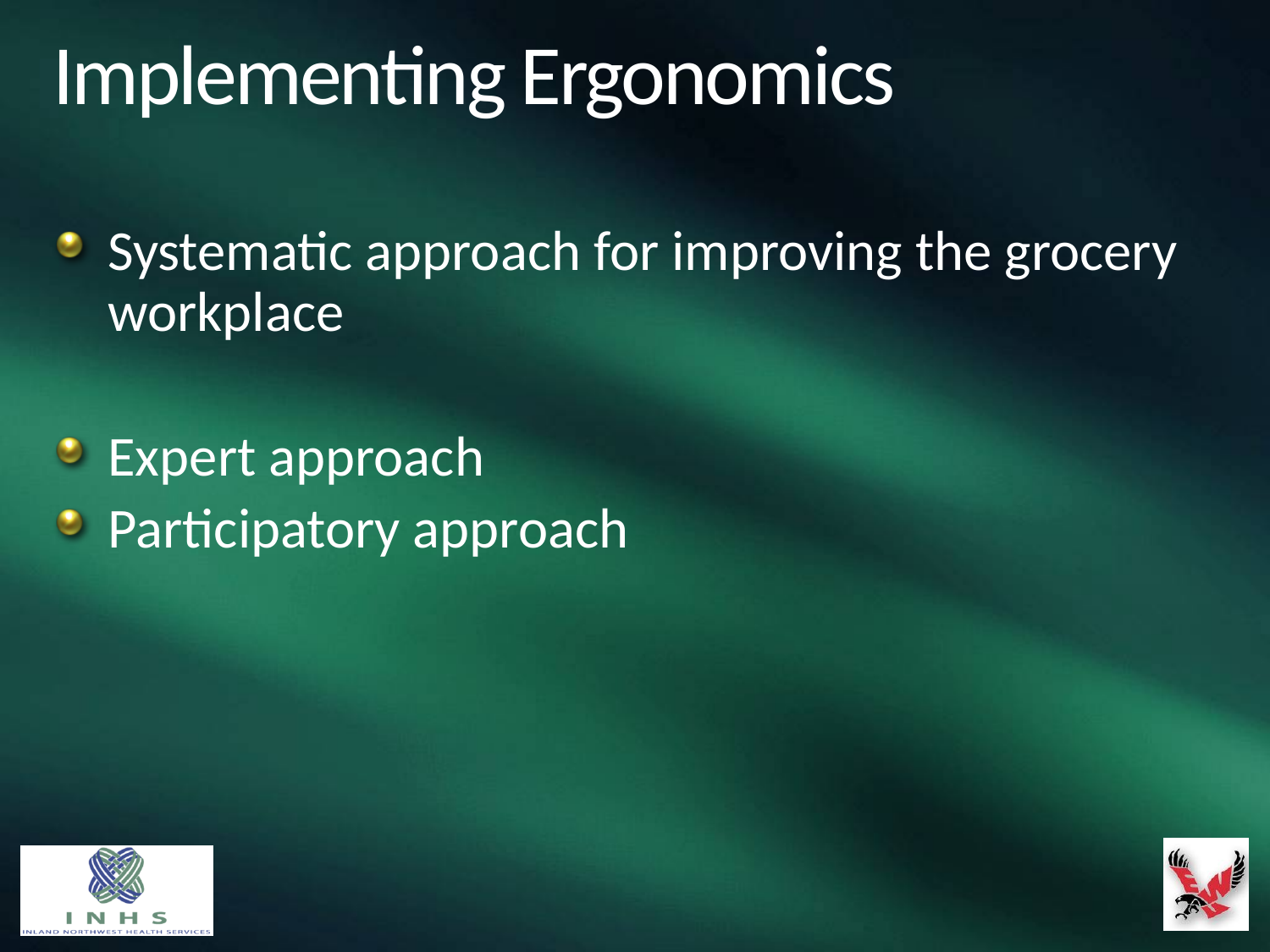

# Implementing Ergonomics
Systematic approach for improving the grocery workplace

Expert approach
Participatory approach